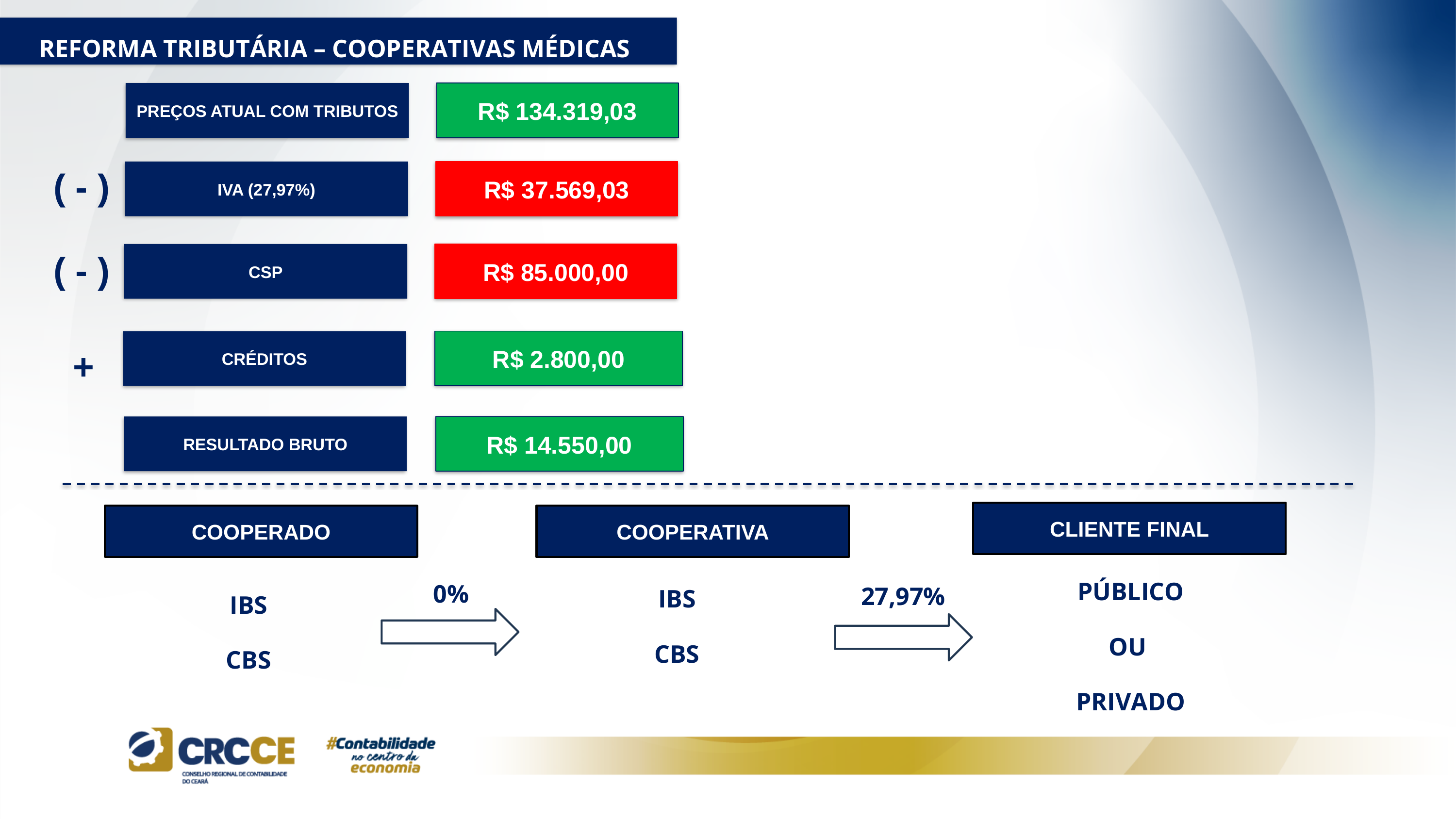

REFORMA TRIBUTÁRIA – COOPERATIVAS MÉDICAS

PREÇOS ATUAL COM TRIBUTOS
R$ 134.319,03
( - )
IVA (27,97%)
R$ 37.569,03
( - )
CSP
R$ 85.000,00
R$ 2.800,00
CRÉDITOS
+
R$ 14.550,00
RESULTADO BRUTO
CLIENTE FINAL
COOPERADO
COOPERATIVA
PÚBLICO
OU
PRIVADO
0%
27,97%
IBS
CBS
IBS
CBS